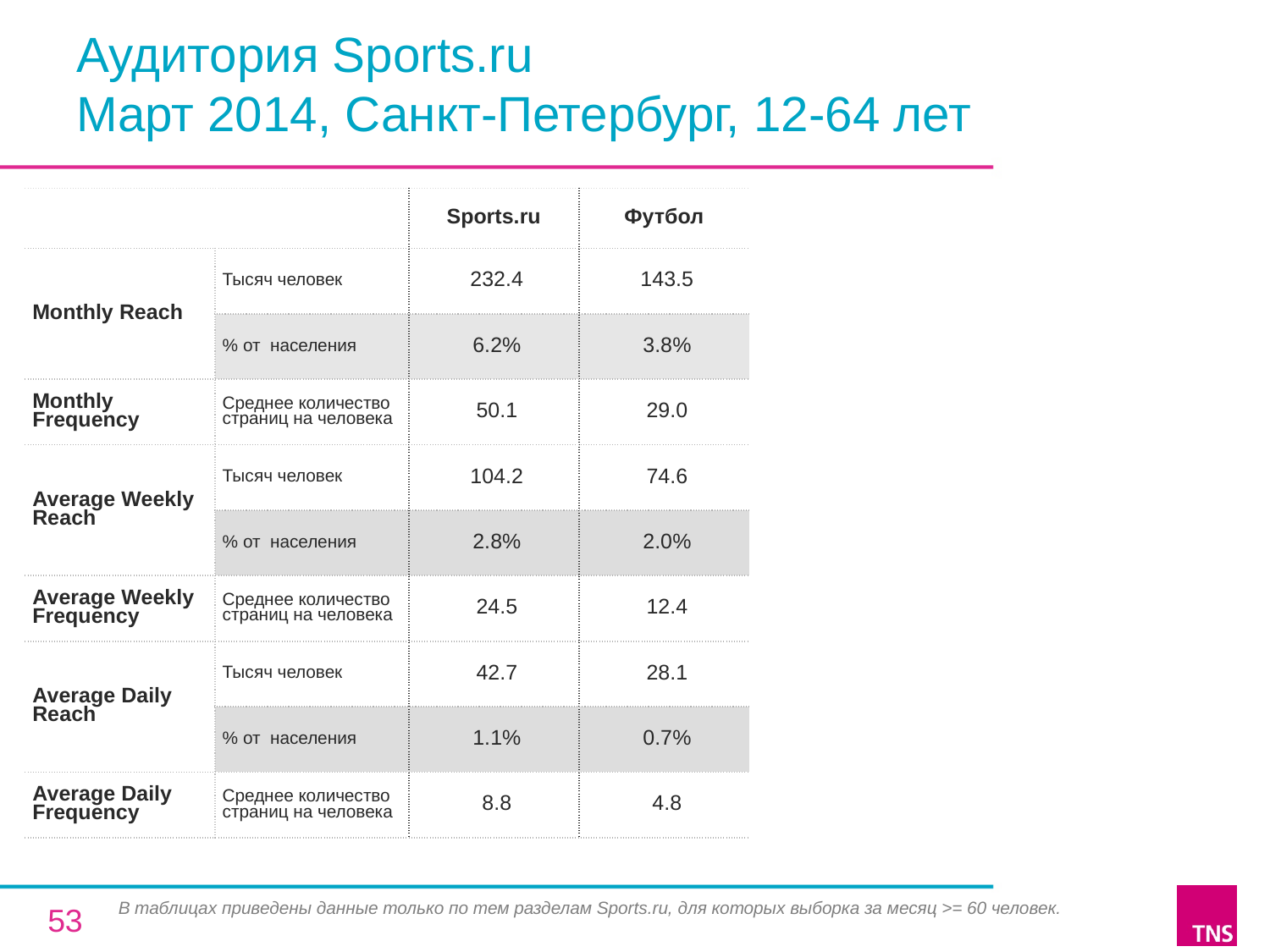

# Аудитория Sports.ru Март 2014, Санкт-Петербург, 12-64 лет
|  |  | Sports.ru | Футбол |
| --- | --- | --- | --- |
| Monthly Reach | Тысяч человек | 232.4 | 143.5 |
|  | % от населения | 6.2% | 3.8% |
| Monthly Frequency | Среднее количество страниц на человека | 50.1 | 29.0 |
| Average Weekly Reach | Тысяч человек | 104.2 | 74.6 |
|  | % от населения | 2.8% | 2.0% |
| Average Weekly Frequency | Среднее количество страниц на человека | 24.5 | 12.4 |
| Average Daily Reach | Тысяч человек | 42.7 | 28.1 |
|  | % от населения | 1.1% | 0.7% |
| Average Daily Frequency | Среднее количество страниц на человека | 8.8 | 4.8 |
В таблицах приведены данные только по тем разделам Sports.ru, для которых выборка за месяц >= 60 человек.
53